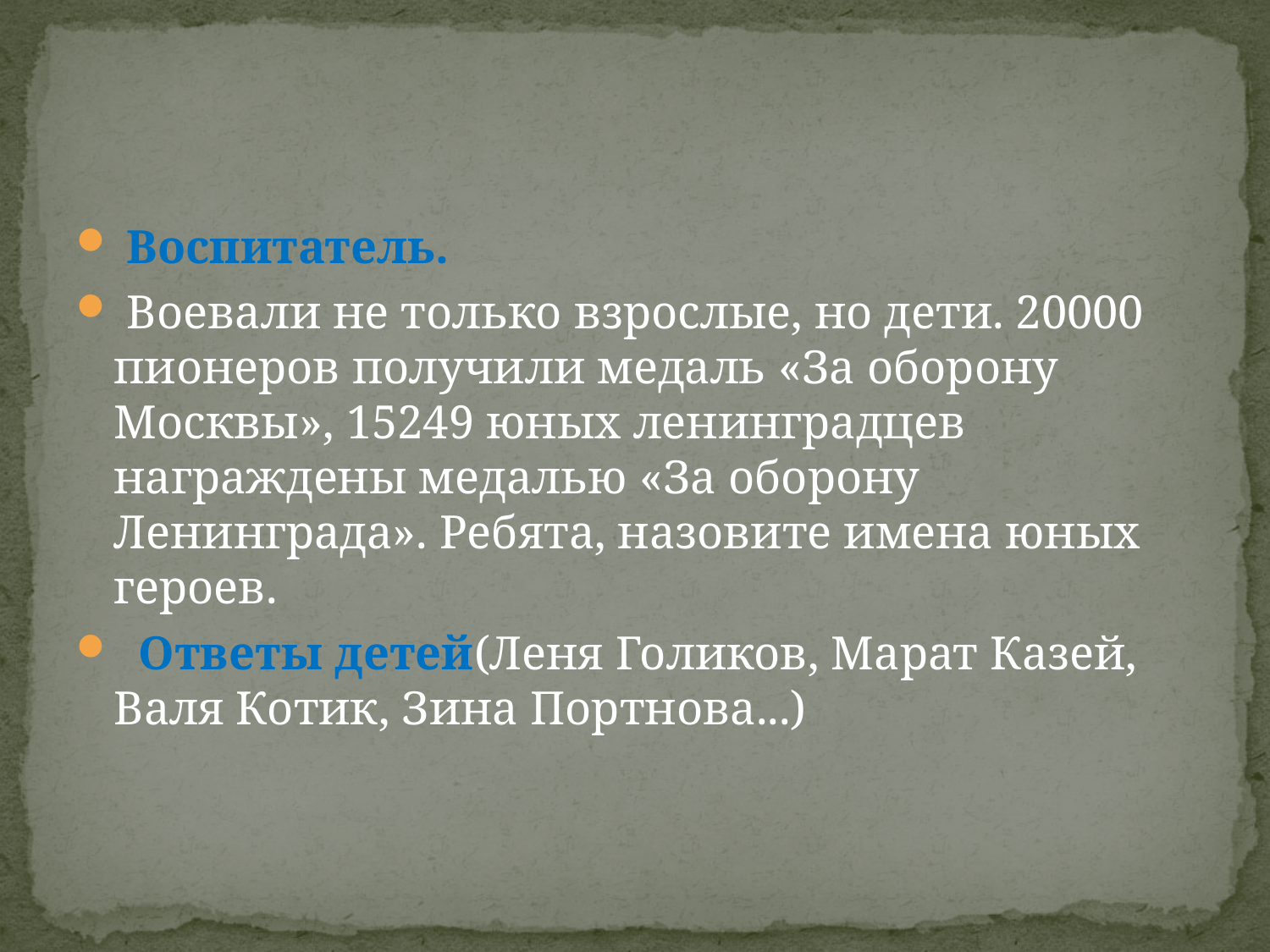

Воспитатель.
 Воевали не только взрослые, но дети. 20000 пионеров получили медаль «За оборону Москвы», 15249 юных ленинградцев награждены медалью «За оборону Ленинграда». Ребята, назовите имена юных героев.
  Ответы детей(Леня Голиков, Марат Казей, Валя Котик, Зина Портнова...)